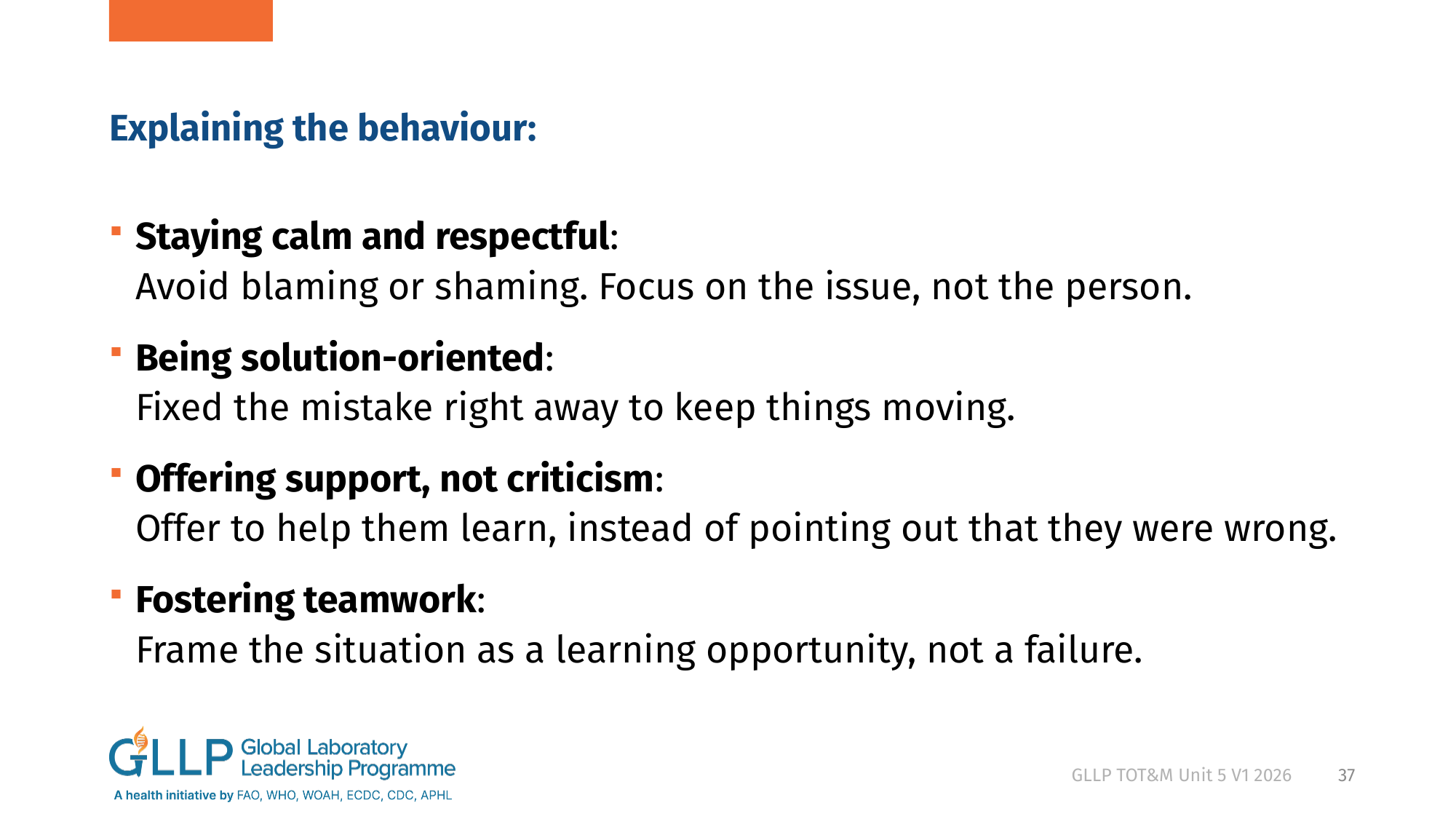

# Explaining the behaviour:
Staying calm and respectful:
Avoid blaming or shaming. Focus on the issue, not the person.
Being solution-oriented:
Fixed the mistake right away to keep things moving.
Offering support, not criticism:
Offer to help them learn, instead of pointing out that they were wrong.
Fostering teamwork:
Frame the situation as a learning opportunity, not a failure.

GLLP TOT&M Unit 5 V1 2026
37